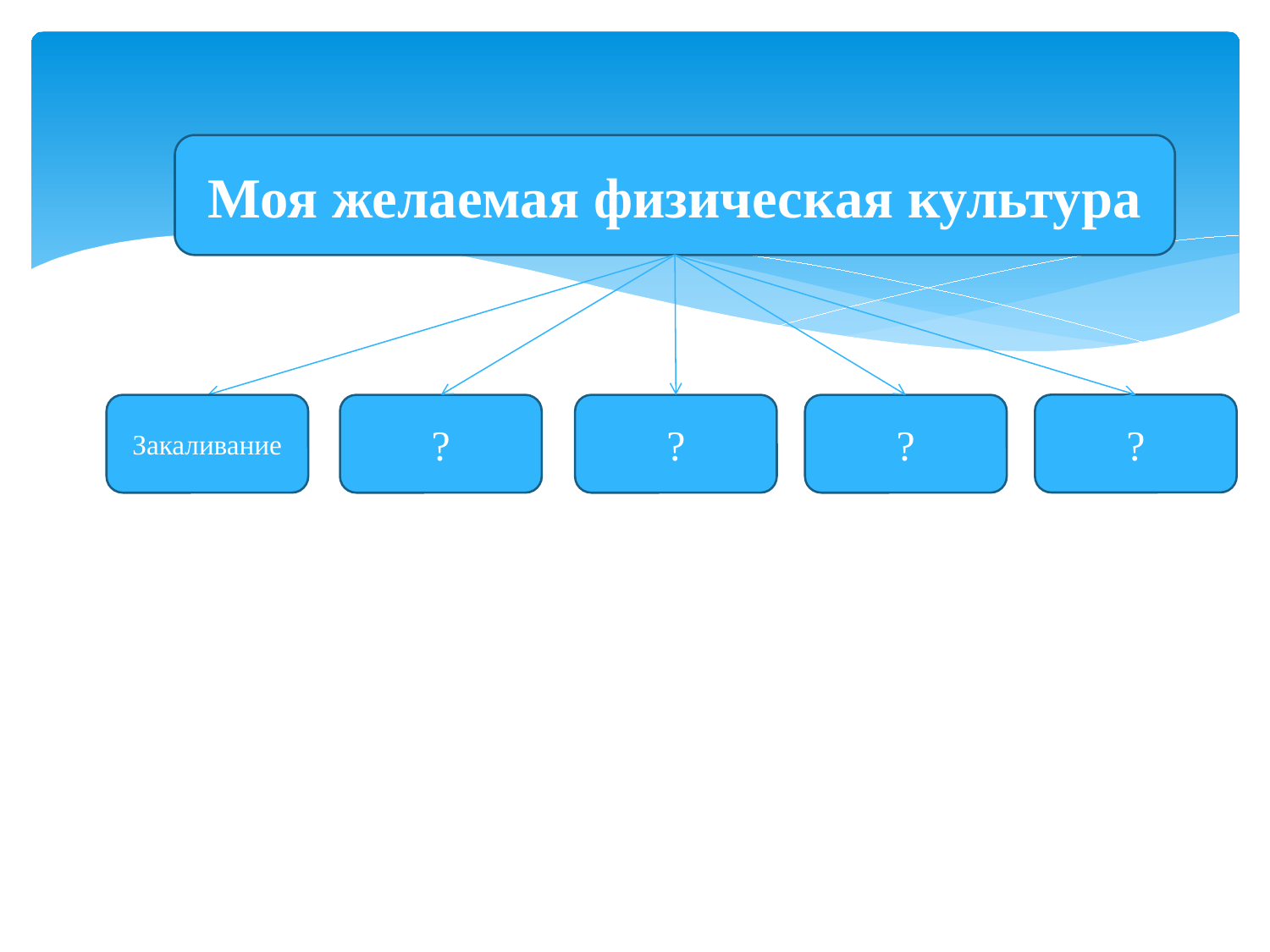

Моя желаемая физическая культура
?
Закаливание
?
?
?
27